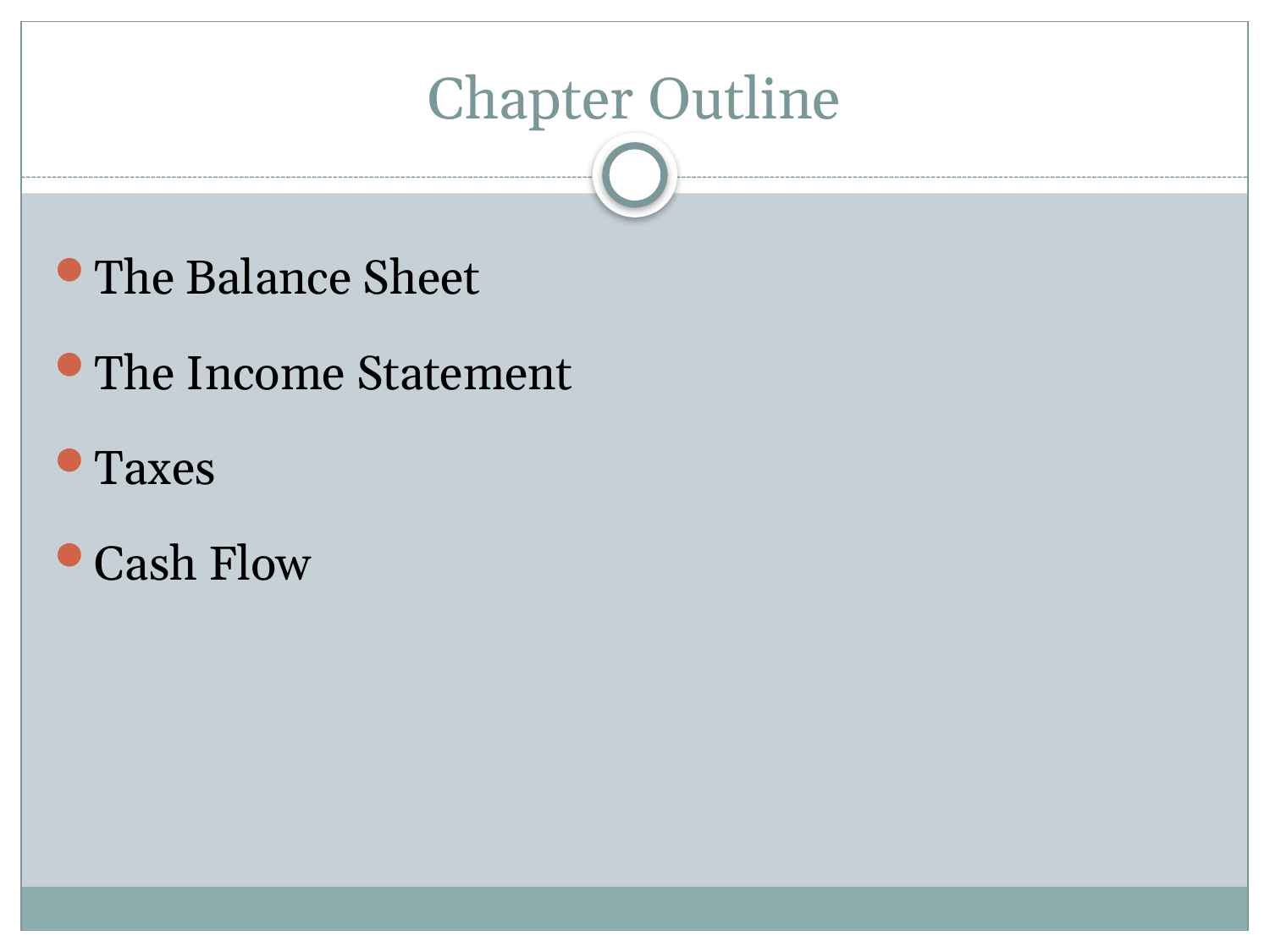

# Chapter Outline
The Balance Sheet
The Income Statement
Taxes
Cash Flow